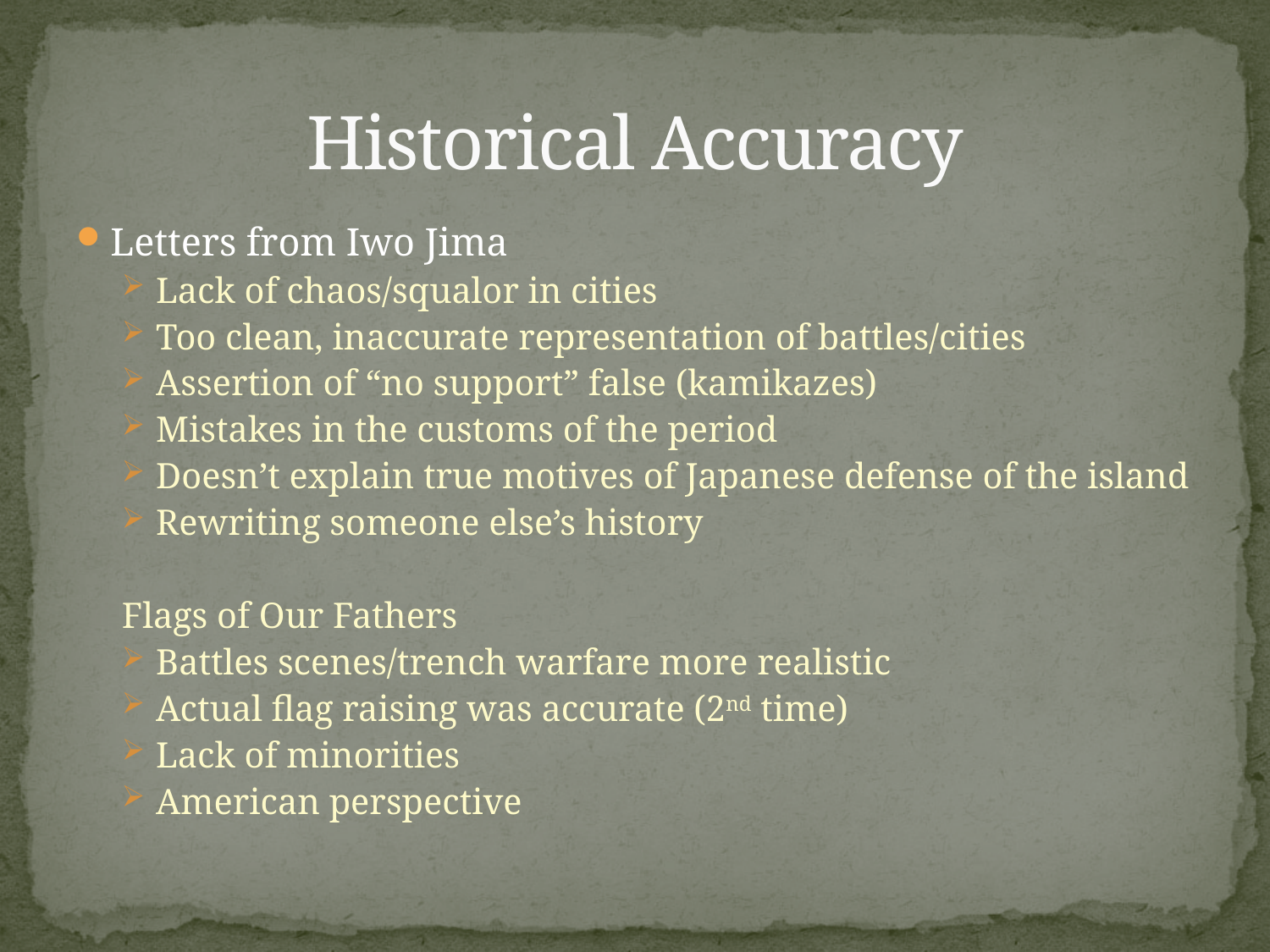

# Historical Accuracy
Letters from Iwo Jima
Lack of chaos/squalor in cities
Too clean, inaccurate representation of battles/cities
Assertion of “no support” false (kamikazes)
Mistakes in the customs of the period
Doesn’t explain true motives of Japanese defense of the island
Rewriting someone else’s history

Flags of Our Fathers
Battles scenes/trench warfare more realistic
Actual flag raising was accurate (2nd time)
Lack of minorities
American perspective